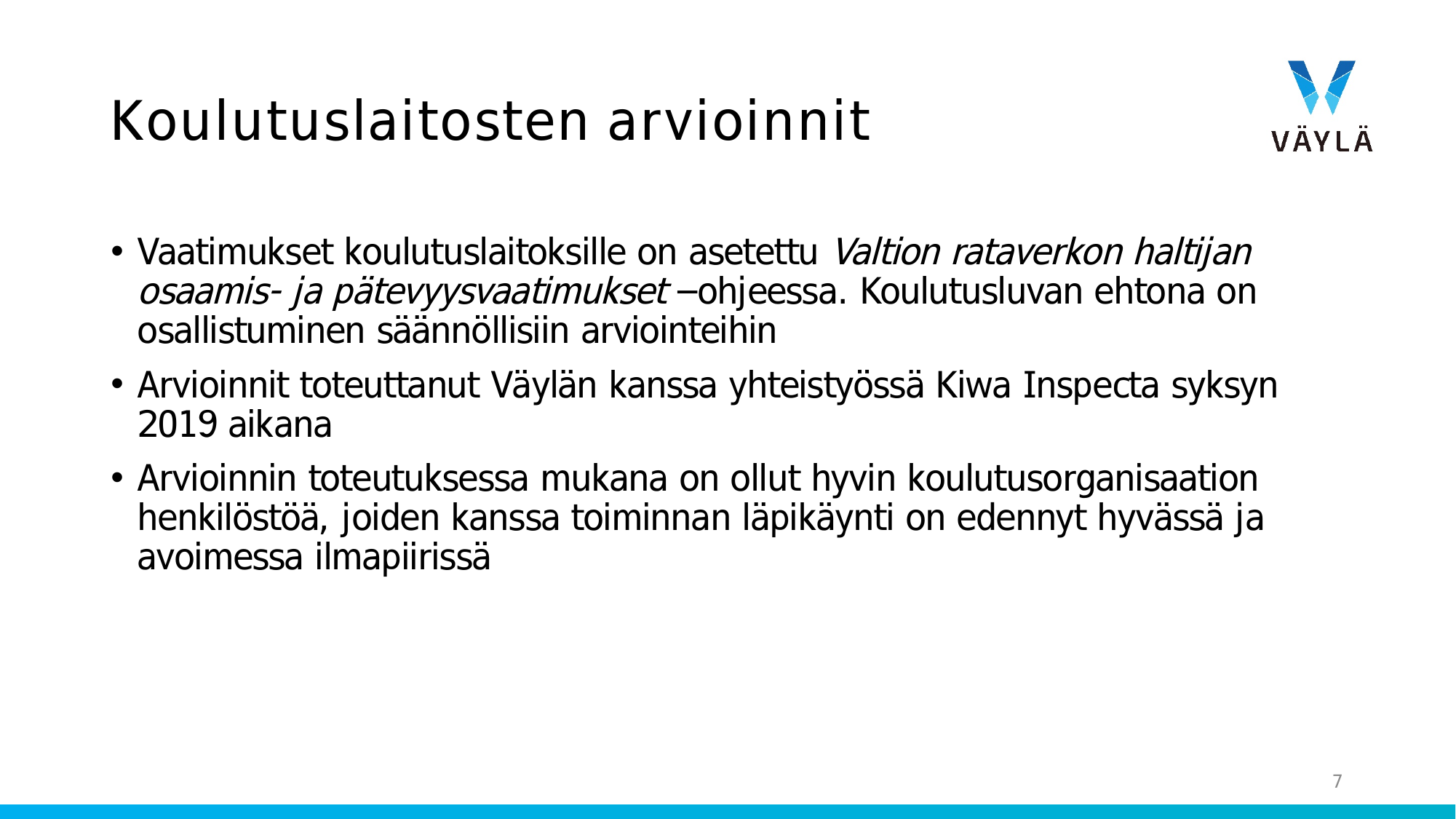

# Koulutuslaitosten arvioinnit
Vaatimukset koulutuslaitoksille on asetettu Valtion rataverkon haltijan osaamis- ja pätevyysvaatimukset –ohjeessa. Koulutusluvan ehtona on osallistuminen säännöllisiin arviointeihin
Arvioinnit toteuttanut Väylän kanssa yhteistyössä Kiwa Inspecta syksyn 2019 aikana
Arvioinnin toteutuksessa mukana on ollut hyvin koulutusorganisaation henkilöstöä, joiden kanssa toiminnan läpikäynti on edennyt hyvässä ja avoimessa ilmapiirissä

7